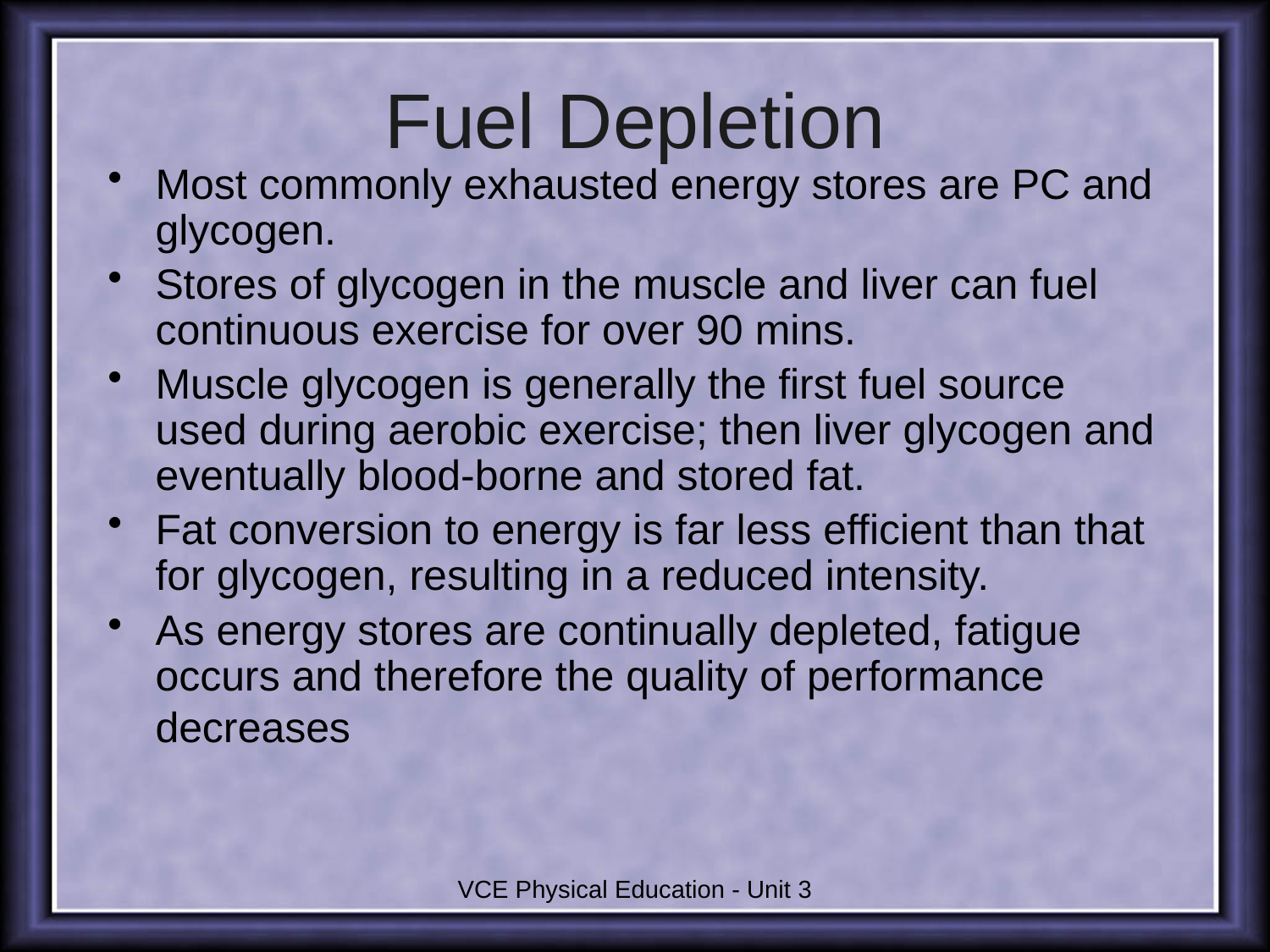

# Fuel Depletion
Most commonly exhausted energy stores are PC and glycogen.
Stores of glycogen in the muscle and liver can fuel continuous exercise for over 90 mins.
Muscle glycogen is generally the first fuel source used during aerobic exercise; then liver glycogen and eventually blood-borne and stored fat.
Fat conversion to energy is far less efficient than that for glycogen, resulting in a reduced intensity.
As energy stores are continually depleted, fatigue occurs and therefore the quality of performance decreases
VCE Physical Education - Unit 3